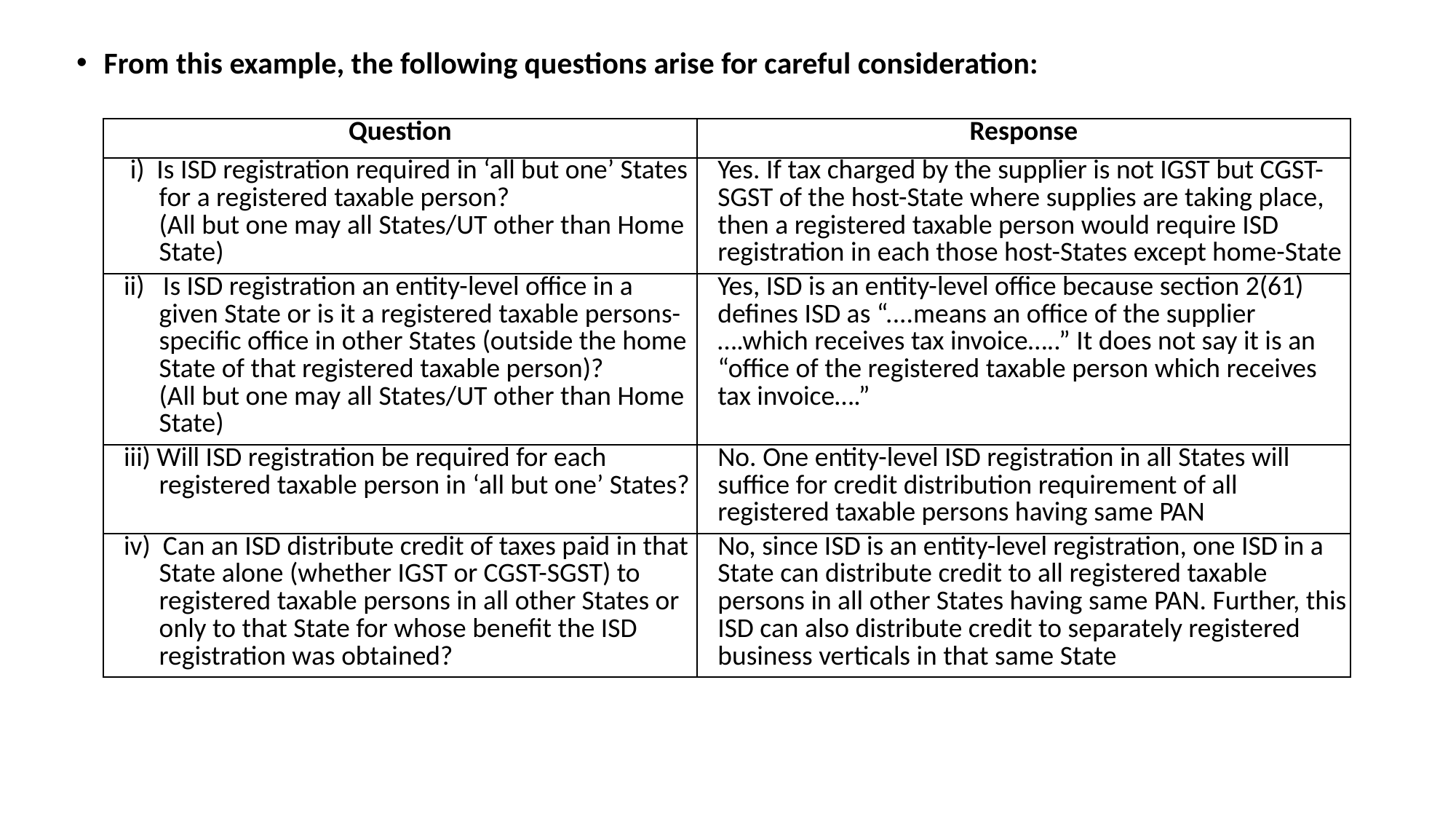

From this example, the following questions arise for careful consideration:

| Question | Response |
| --- | --- |
| i)  Is ISD registration required in ‘all but one’ States for a registered taxable person? (All but one may all States/UT other than Home State) | Yes. If tax charged by the supplier is not IGST but CGST-SGST of the host-State where supplies are taking place, then a registered taxable person would require ISD registration in each those host-States except home-State |
| ii)   Is ISD registration an entity-level office in a given State or is it a registered taxable persons-specific office in other States (outside the home State of that registered taxable person)? (All but one may all States/UT other than Home State) | Yes, ISD is an entity-level office because section 2(61) defines ISD as “....means an office of the supplier ….which receives tax invoice…..” It does not say it is an “office of the registered taxable person which receives tax invoice….” |
| iii) Will ISD registration be required for each registered taxable person in ‘all but one’ States? | No. One entity-level ISD registration in all States will suffice for credit distribution requirement of all registered taxable persons having same PAN |
| iv)  Can an ISD distribute credit of taxes paid in that State alone (whether IGST or CGST-SGST) to registered taxable persons in all other States or only to that State for whose benefit the ISD registration was obtained? | No, since ISD is an entity-level registration, one ISD in a State can distribute credit to all registered taxable persons in all other States having same PAN. Further, this ISD can also distribute credit to separately registered business verticals in that same State |